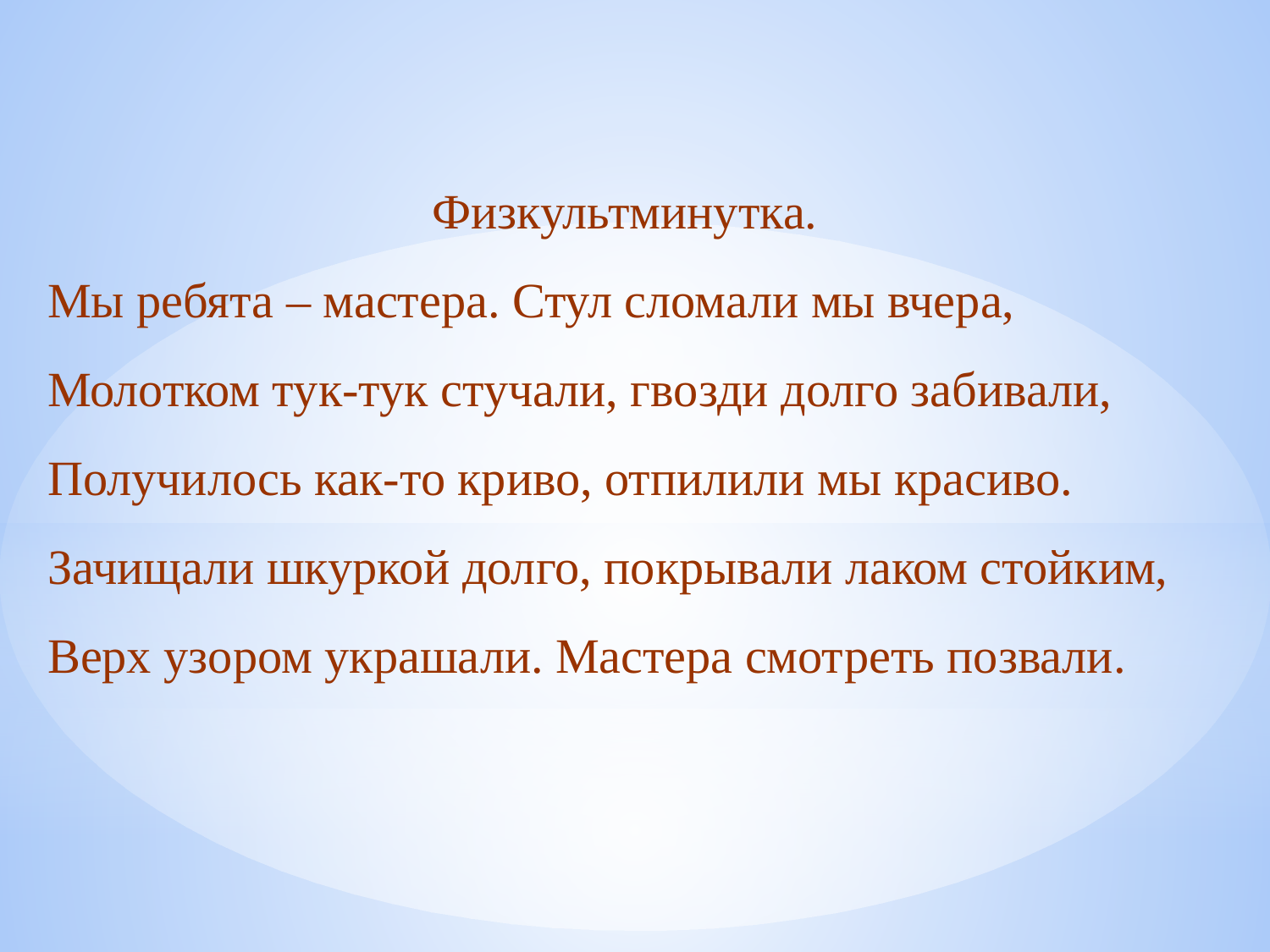

Физкультминутка.
Мы ребята – мастера. Стул сломали мы вчера,
Молотком тук-тук стучали, гвозди долго забивали,
Получилось как-то криво, отпилили мы красиво.
Зачищали шкуркой долго, покрывали лаком стойким,
Верх узором украшали. Мастера смотреть позвали.